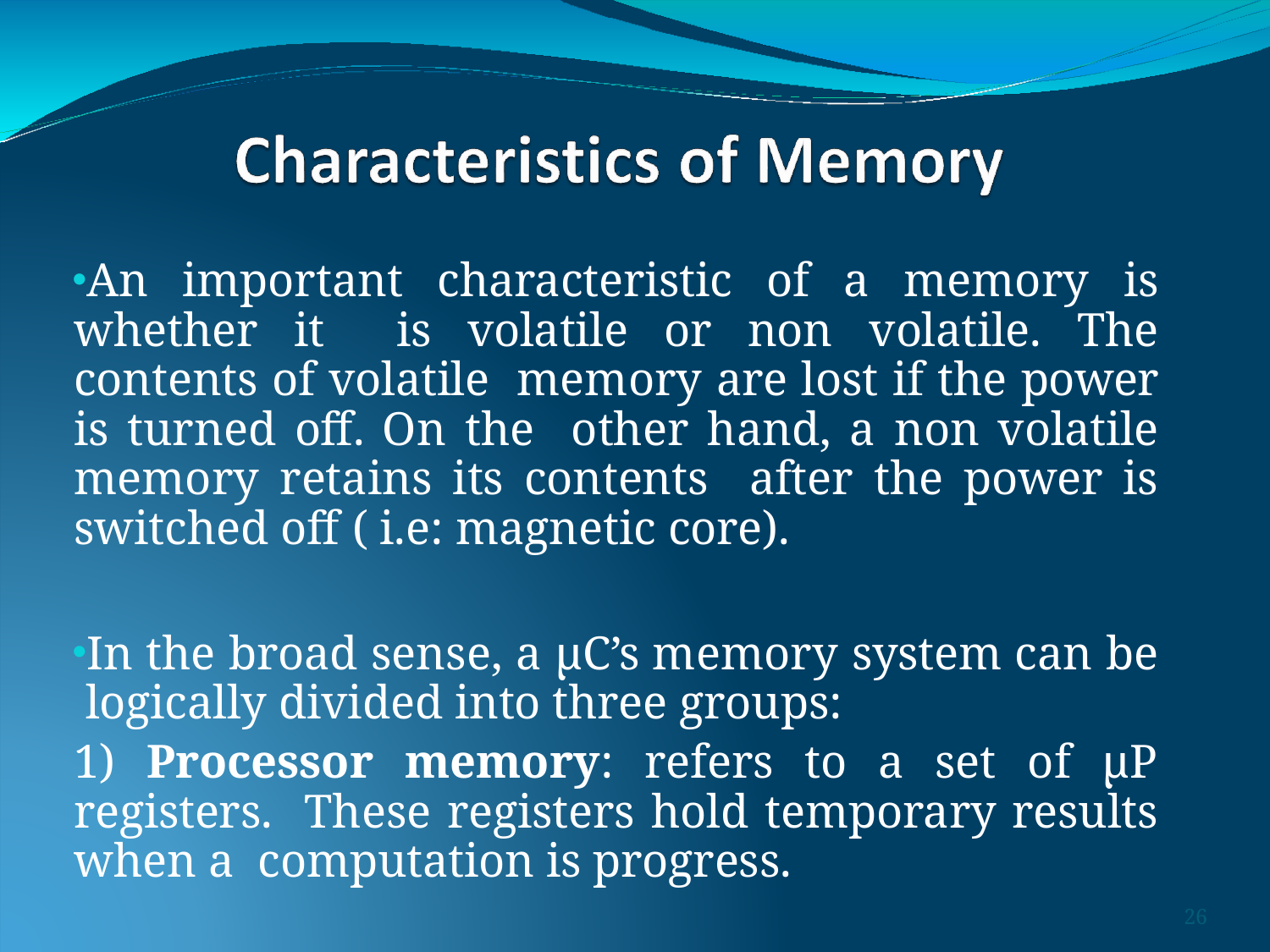

An important characteristic of a memory is whether it  is volatile or non volatile. The contents of volatile  memory are lost if the power is turned off. On the  other hand, a non volatile memory retains its contents  after the power is switched off ( i.e: magnetic core).

In the broad sense, a μC’s memory system can be  logically divided into three groups:
1) Processor memory: refers to a set of μP registers.  These registers hold temporary results when a  computation is progress.
26